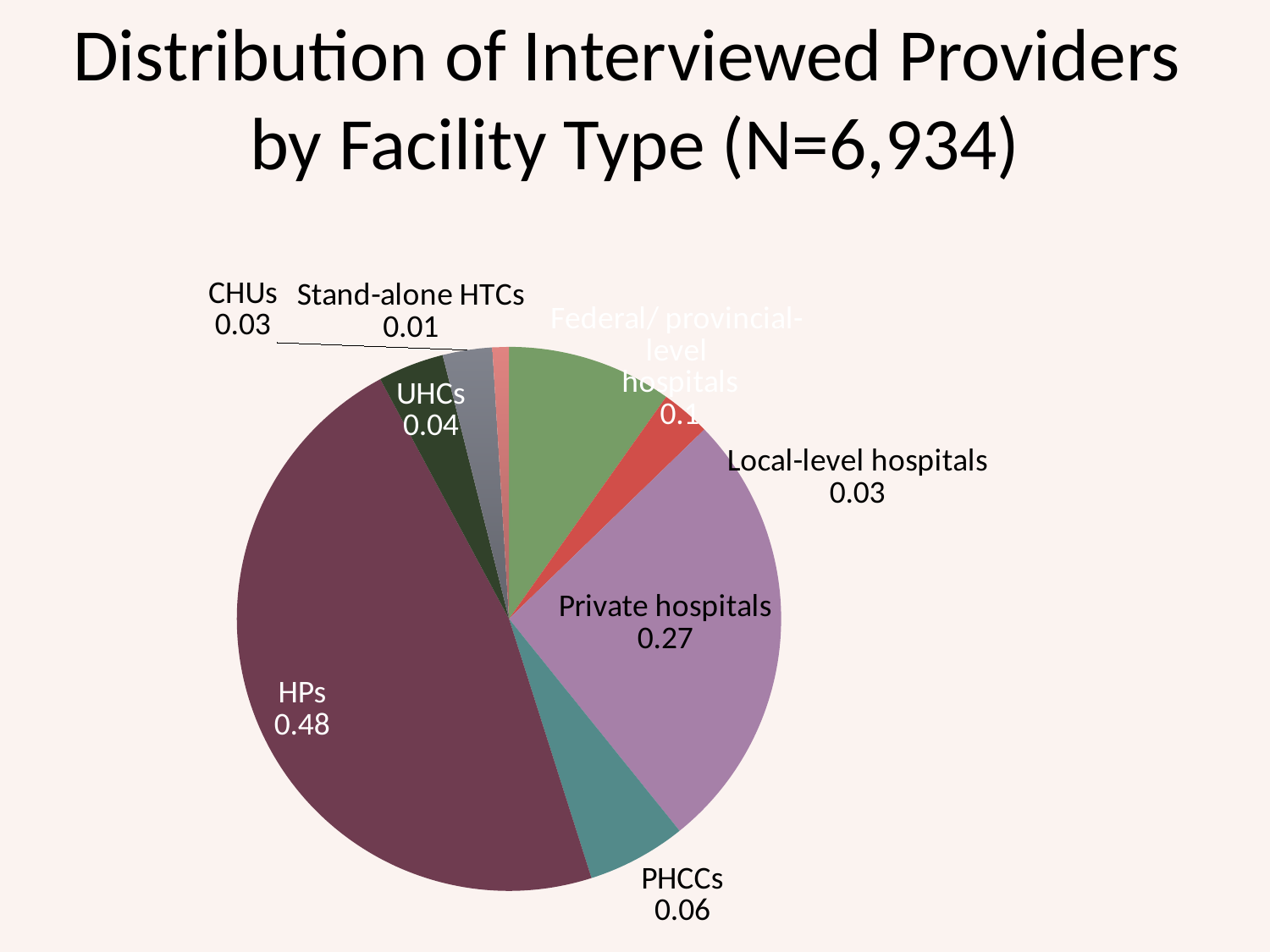

# Distribution of Interviewed Providers by Facility Type (N=6,934)

### Chart

| Category |  |
|---|---|
| Federal/ provincial-
level
hospitals | 0.1 |
| Local-level hospitals | 0.03 |
| Private hospitals | 0.27 |
| PHCCs | 0.06 |
| HPs | 0.48 |
| UHCs | 0.04 |
| CHUs | 0.03 |
| Stand-alone HTCs | 0.01 |